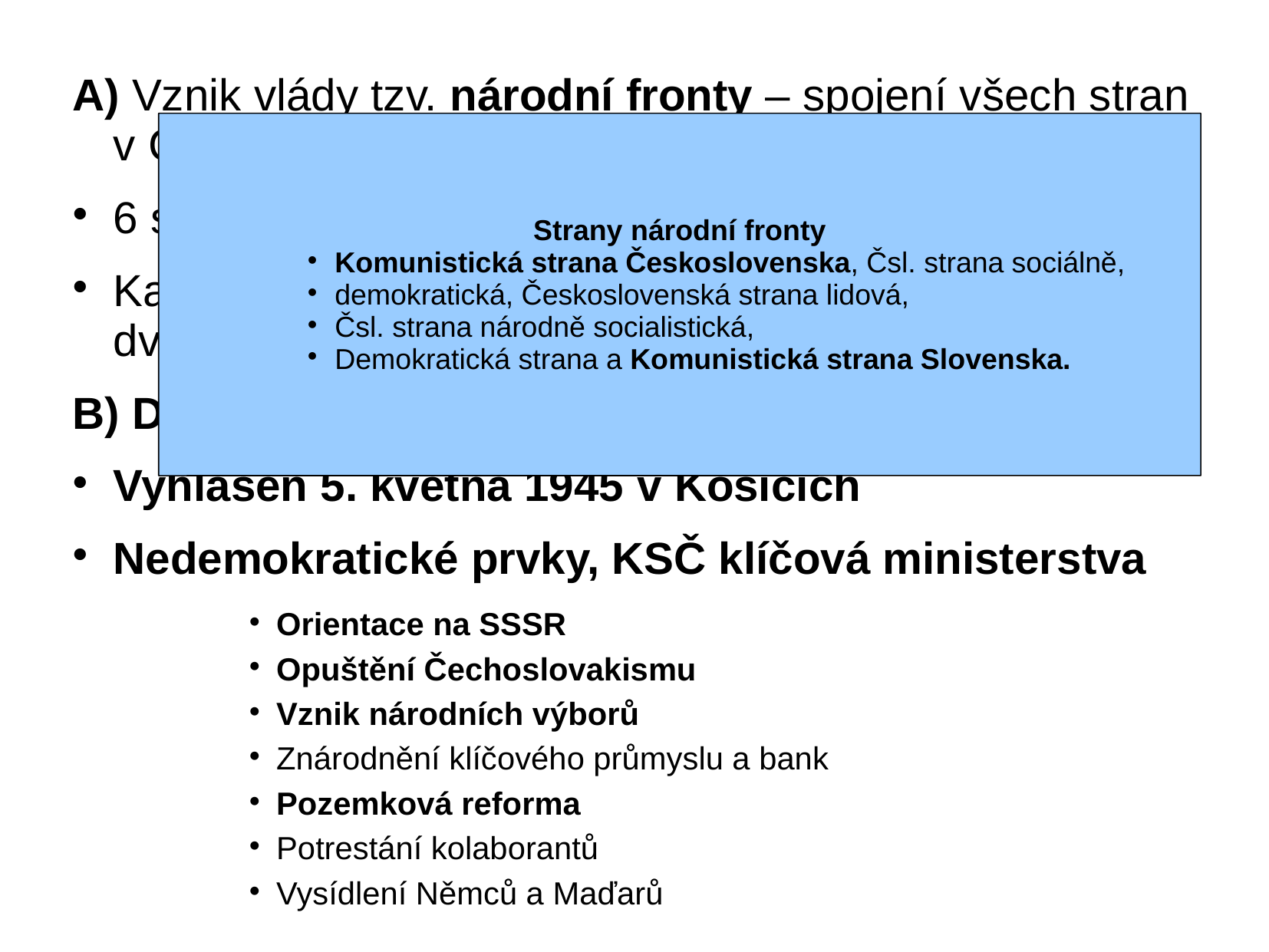

A) Vznik vlády tzv. národní fronty – spojení všech stran v ČSR (vyloučeny pravicové strany)
6 stran (dvě komunistické – Česká a Slovenská)
Každá strana stejný počet zástupců --> komunisté dvojnásobek zástupců
B) Dohodnut vládní program
Vyhlášen 5. května 1945 v Košicích
Nedemokratické prvky, KSČ klíčová ministerstva
Orientace na SSSR
Opuštění Čechoslovakismu
Vznik národních výborů
Znárodnění klíčového průmyslu a bank
Pozemková reforma
Potrestání kolaborantů
Vysídlení Němců a Maďarů
Strany národní fronty
Komunistická strana Československa, Čsl. strana sociálně,
demokratická, Československá strana lidová,
Čsl. strana národně socialistická,
Demokratická strana a Komunistická strana Slovenska.